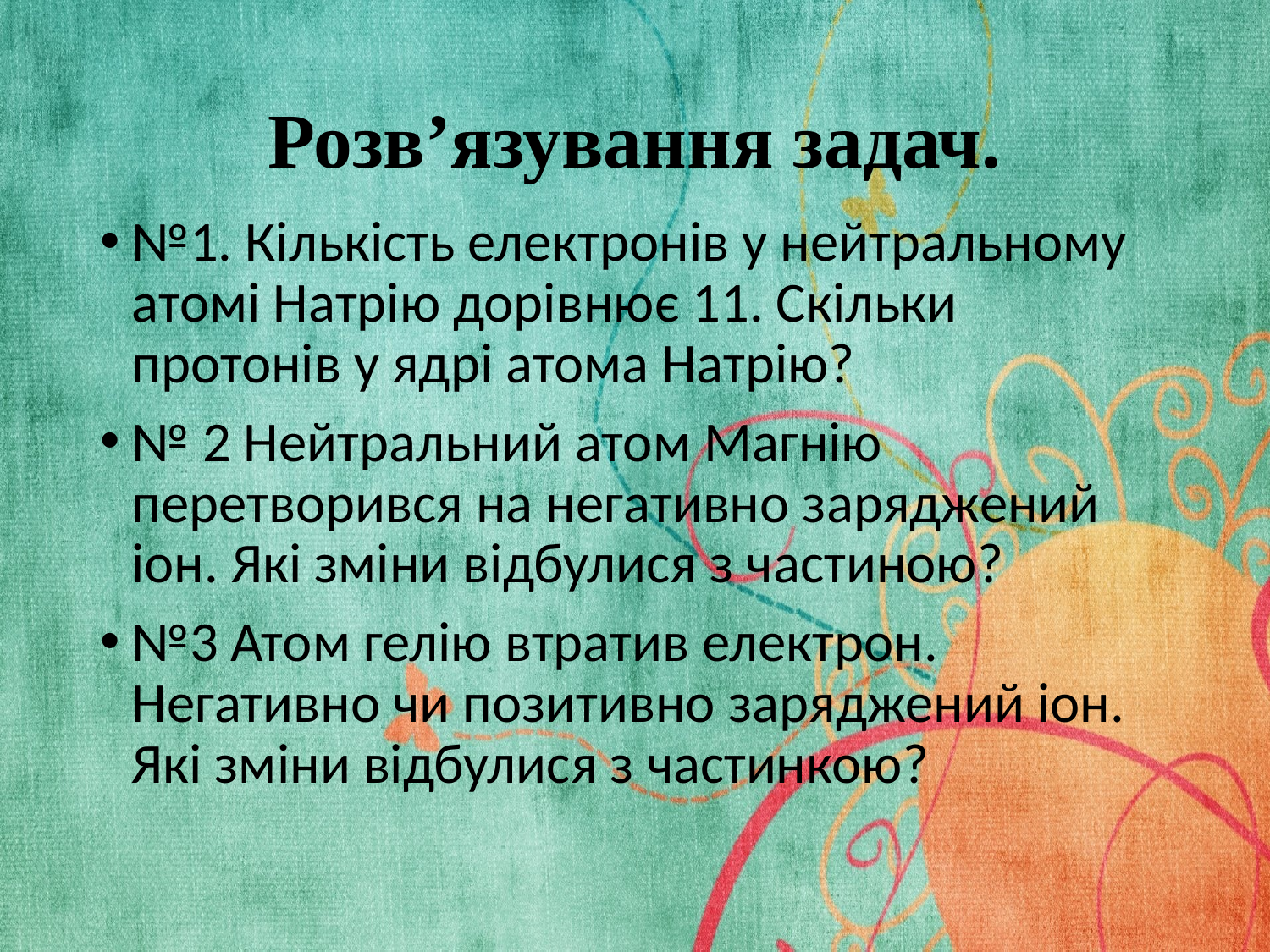

# Розв’язування задач.
№1. Кількість електронів у нейтральному атомі Натрію дорівнює 11. Скільки протонів у ядрі атома Натрію?
№ 2 Нейтральний атом Магнію перетворився на негативно заряджений іон. Які зміни відбулися з частиною?
№3 Атом гелію втратив електрон. Негативно чи позитивно заряджений іон. Які зміни відбулися з частинкою?